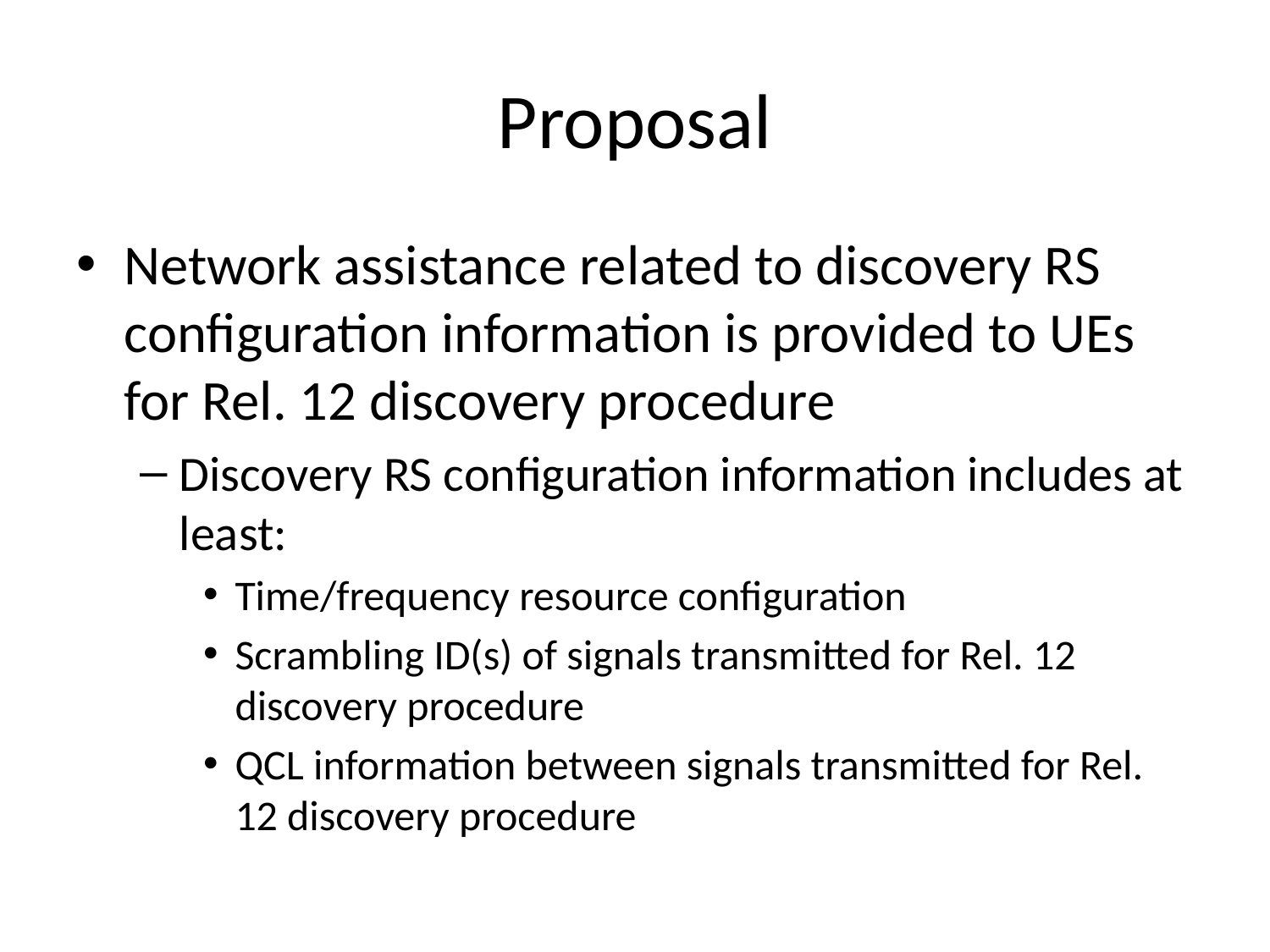

# Proposal
Network assistance related to discovery RS configuration information is provided to UEs for Rel. 12 discovery procedure
Discovery RS configuration information includes at least:
Time/frequency resource configuration
Scrambling ID(s) of signals transmitted for Rel. 12 discovery procedure
QCL information between signals transmitted for Rel. 12 discovery procedure